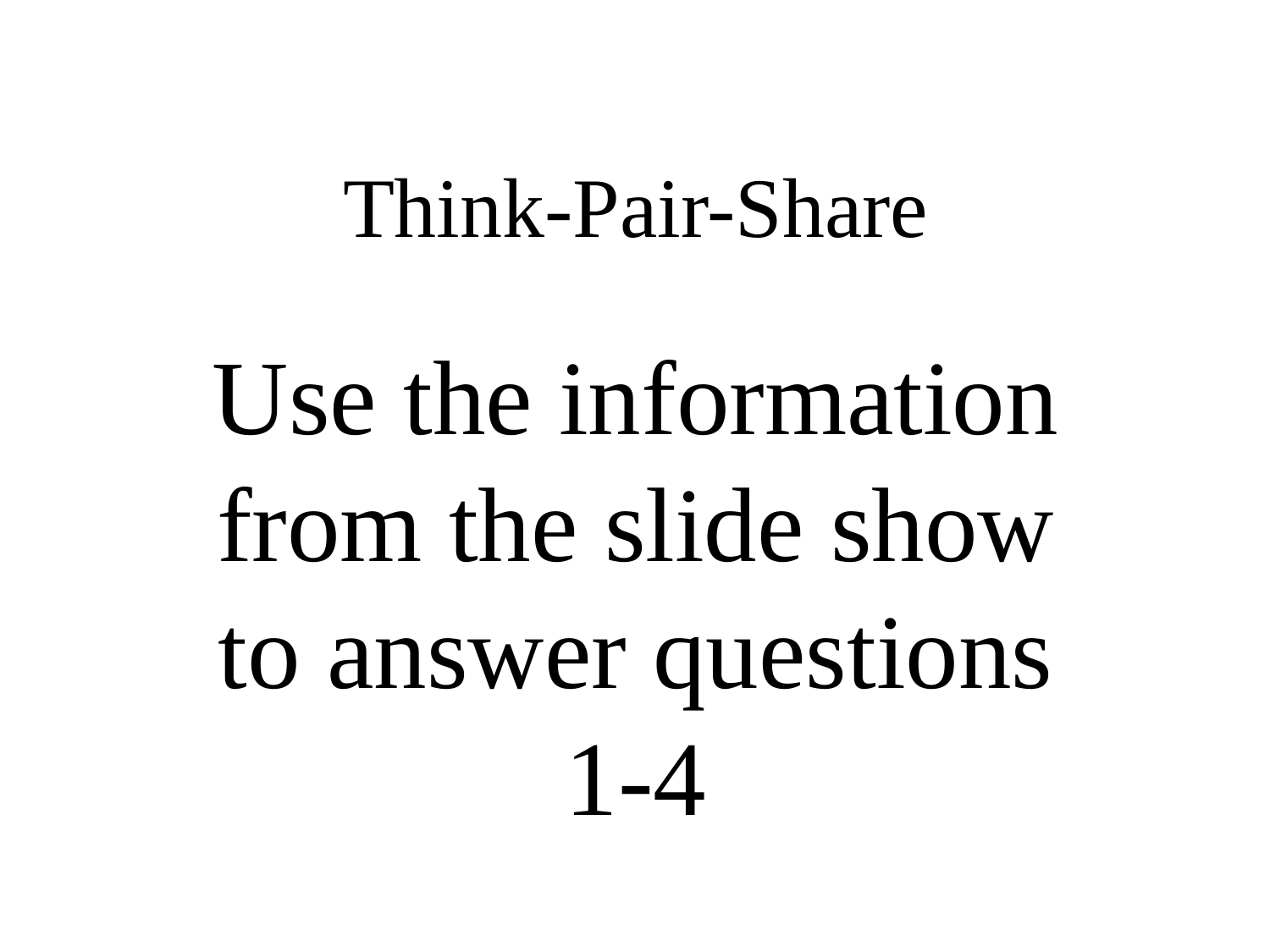

Think-Pair-Share
# Use the information from the slide show to answer questions 1-4